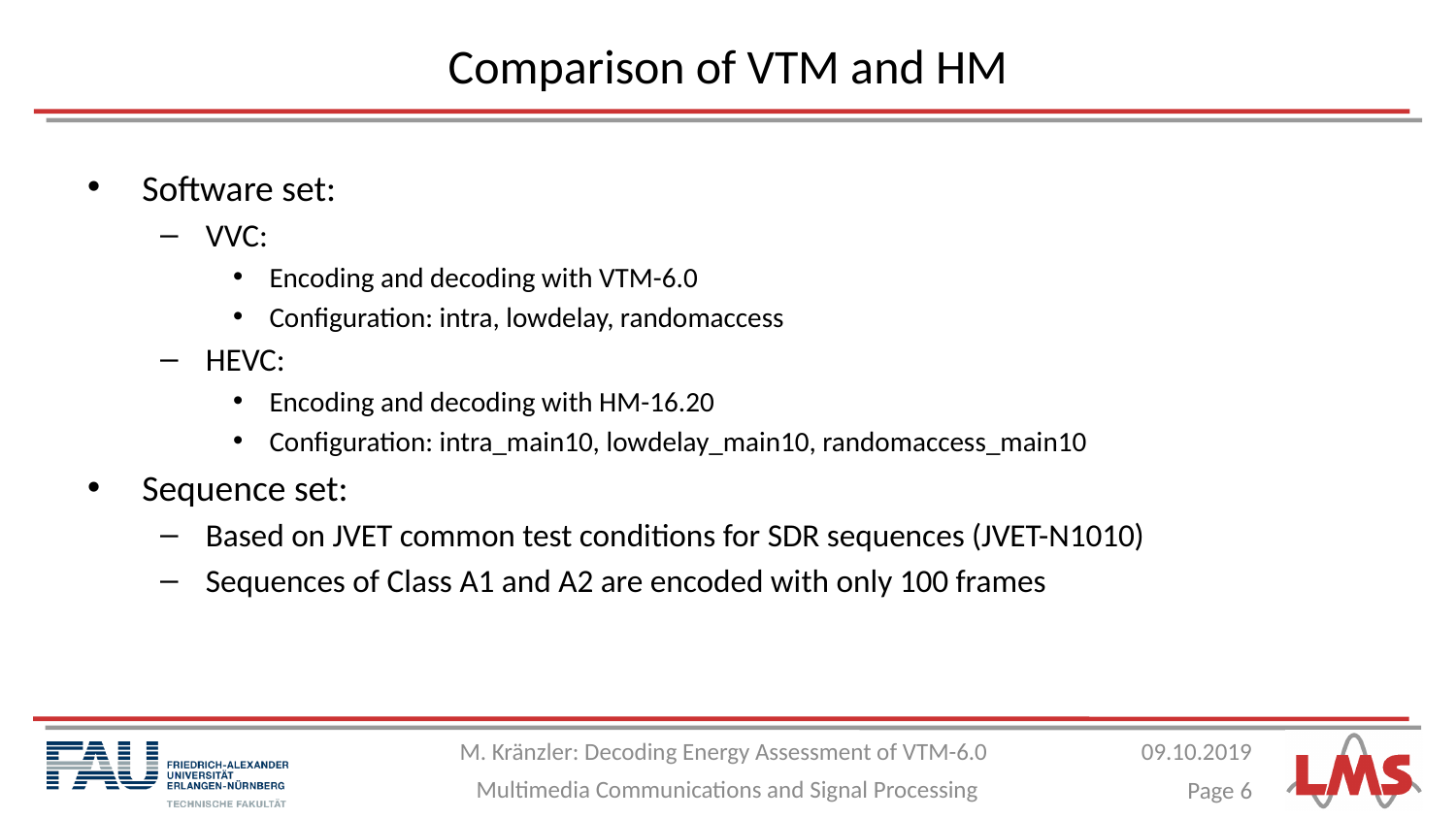

# Comparison of VTM and HM
Software set:
VVC:
Encoding and decoding with VTM-6.0
Configuration: intra, lowdelay, randomaccess
HEVC:
Encoding and decoding with HM-16.20
Configuration: intra_main10, lowdelay_main10, randomaccess_main10
Sequence set:
Based on JVET common test conditions for SDR sequences (JVET-N1010)
Sequences of Class A1 and A2 are encoded with only 100 frames